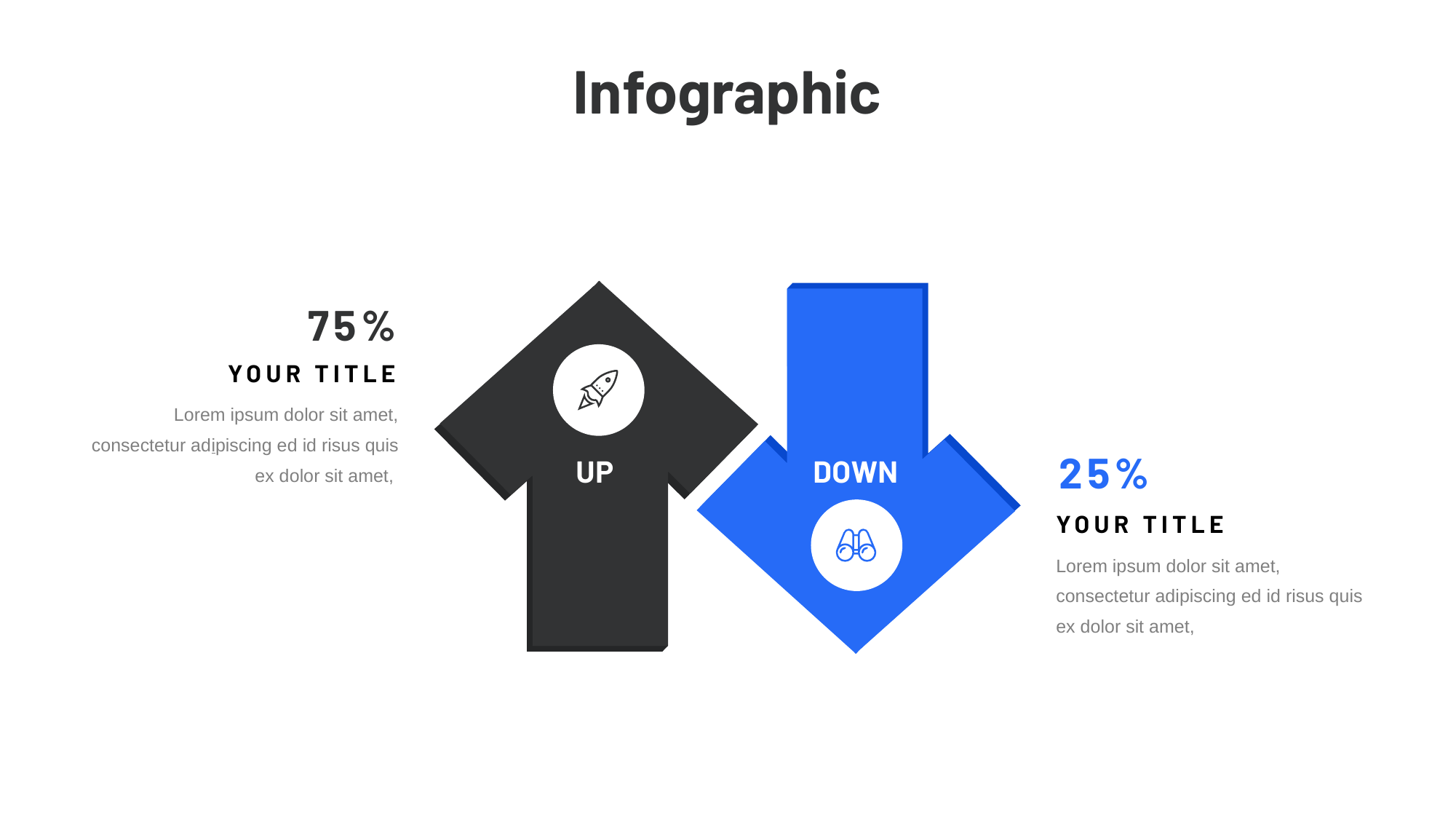

Infographic

75%

YOUR TITLE
Lorem ipsum dolor sit amet, consectetur adipiscing ed id risus quis ex dolor sit amet,

25%
UP
DOWN

YOUR TITLE
Lorem ipsum dolor sit amet, consectetur adipiscing ed id risus quis ex dolor sit amet,